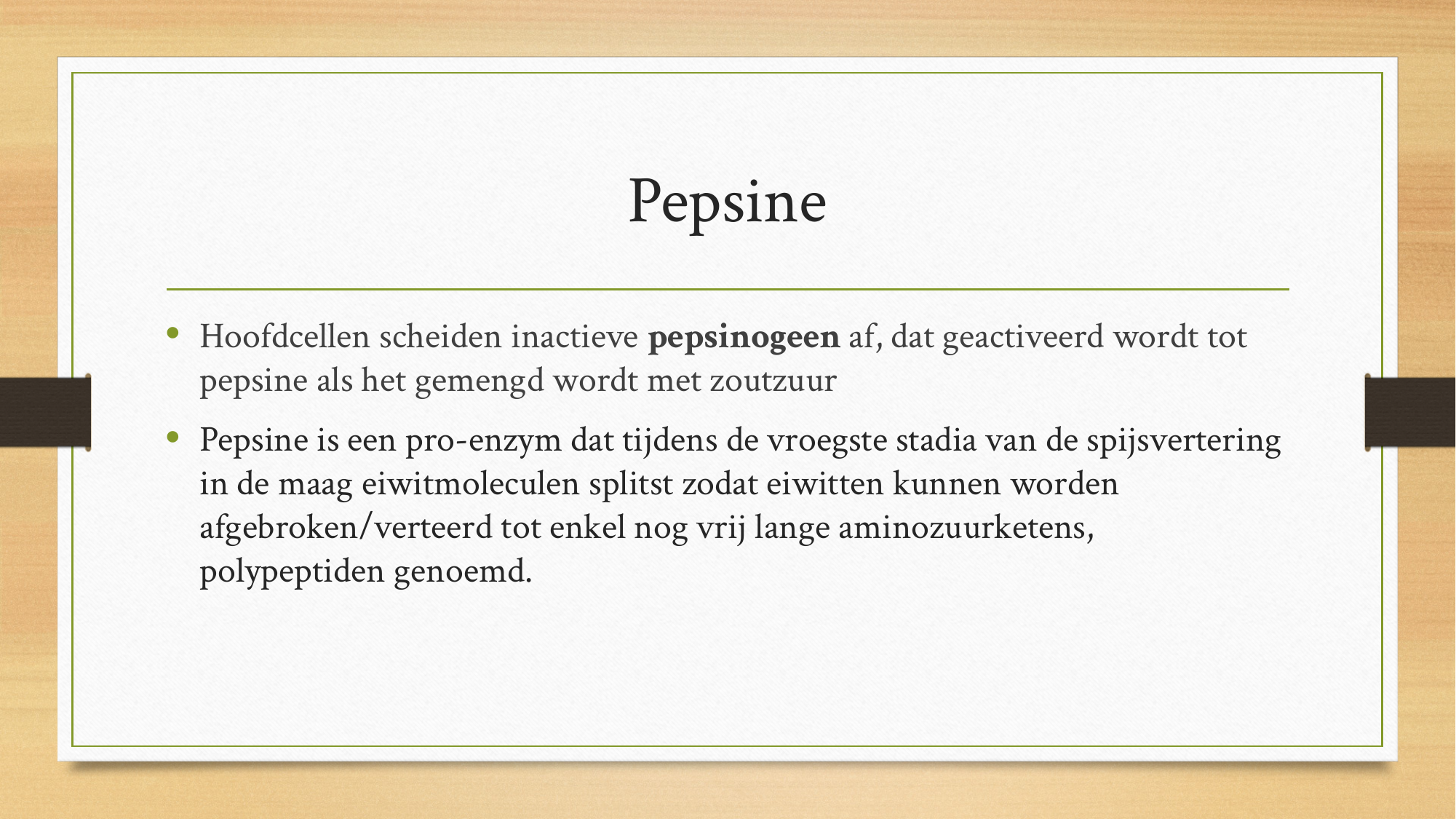

# Pepsine
Hoofdcellen scheiden inactieve pepsinogeen af, dat geactiveerd wordt tot pepsine als het gemengd wordt met zoutzuur
Pepsine is een pro-enzym dat tijdens de vroegste stadia van de spijsvertering in de maag eiwitmoleculen splitst zodat eiwitten kunnen worden afgebroken/verteerd tot enkel nog vrij lange aminozuurketens, polypeptiden genoemd.